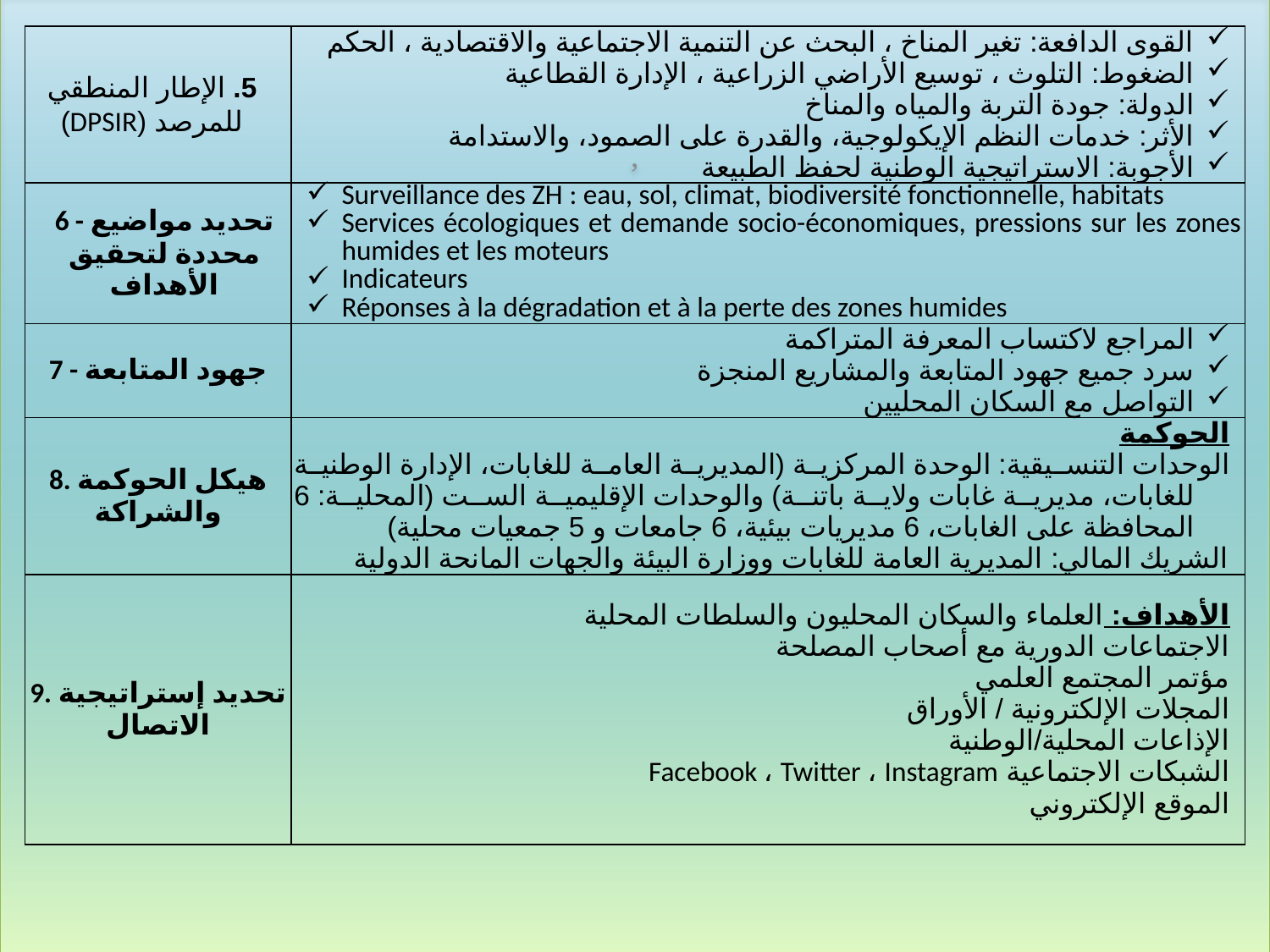

,
| 5. الإطار المنطقي للمرصد (DPSIR) | القوى الدافعة: تغير المناخ ، البحث عن التنمية الاجتماعية والاقتصادية ، الحكم الضغوط: التلوث ، توسيع الأراضي الزراعية ، الإدارة القطاعية الدولة: جودة التربة والمياه والمناخ الأثر: خدمات النظم الإيكولوجية، والقدرة على الصمود، والاستدامة الأجوبة: الاستراتيجية الوطنية لحفظ الطبيعة |
| --- | --- |
| 6 - تحديد مواضيع محددة لتحقيق الأهداف | Surveillance des ZH : eau, sol, climat, biodiversité fonctionnelle, habitats Services écologiques et demande socio-économiques, pressions sur les zones humides et les moteurs Indicateurs Réponses à la dégradation et à la perte des zones humides |
| 7 - جهود المتابعة | المراجع لاكتساب المعرفة المتراكمة سرد جميع جهود المتابعة والمشاريع المنجزة التواصل مع السكان المحليين |
| 8. هيكل الحوكمة والشراكة | الحوكمة الوحدات التنسيقية: الوحدة المركزية (المديرية العامة للغابات، الإدارة الوطنية للغابات، مديرية غابات ولاية باتنة) والوحدات الإقليمية الست (المحلية: 6 المحافظة على الغابات، 6 مديريات بيئية، 6 جامعات و 5 جمعيات محلية) الشريك المالي: المديرية العامة للغابات ووزارة البيئة والجهات المانحة الدولية |
| 9. تحديد إستراتيجية الاتصال | الأهداف: العلماء والسكان المحليون والسلطات المحلية الاجتماعات الدورية مع أصحاب المصلحة مؤتمر المجتمع العلمي المجلات الإلكترونية / الأوراق الإذاعات المحلية/الوطنية الشبكات الاجتماعية Facebook ، Twitter ، Instagram الموقع الإلكتروني |